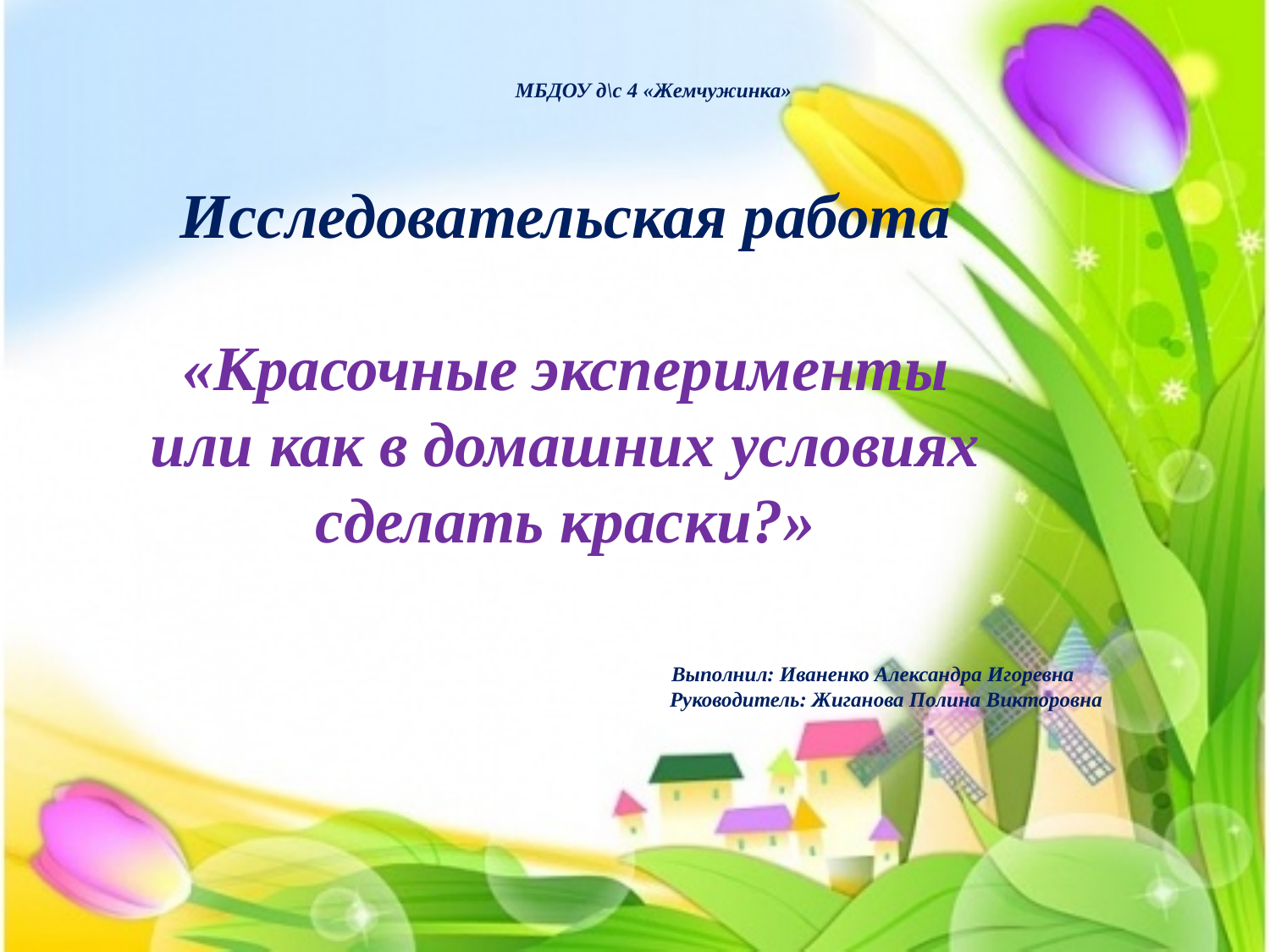

МБДОУ д\с 4 «Жемчужинка»
Исследовательская работа

«Красочные эксперименты или как в домашних условиях сделать краски?»
Выполнил: Иваненко Александра Игоревна
      Руководитель: Жиганова Полина Викторовна